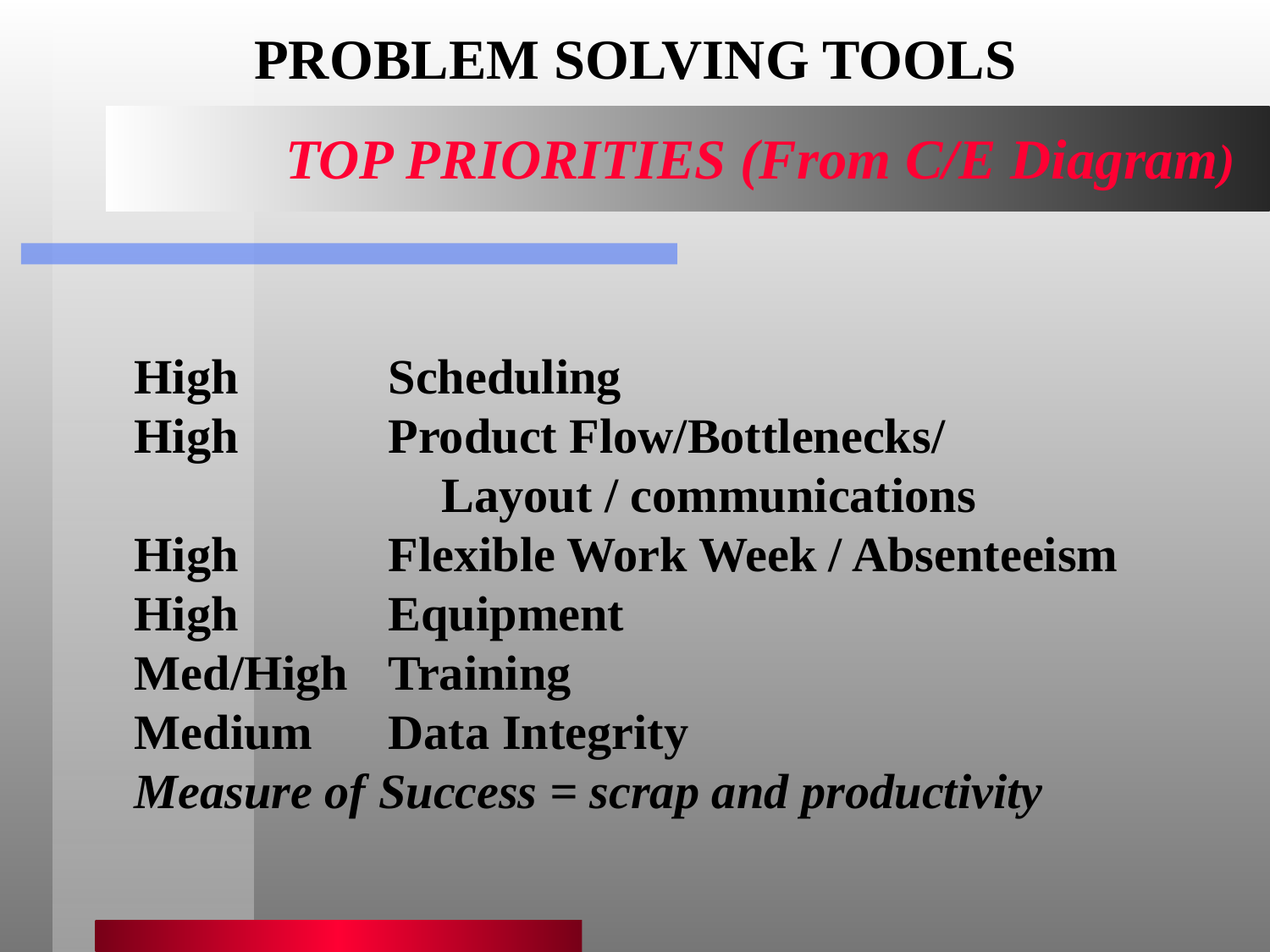

PROBLEM SOLVING TOOLS
TOP PRIORITIES (From C/E Diagram)
High		Scheduling
High		Product Flow/Bottlenecks/
                         Layout / communications
High		Flexible Work Week / Absenteeism
High		Equipment
Med/High	Training
Medium	Data Integrity
Measure of Success = scrap and productivity